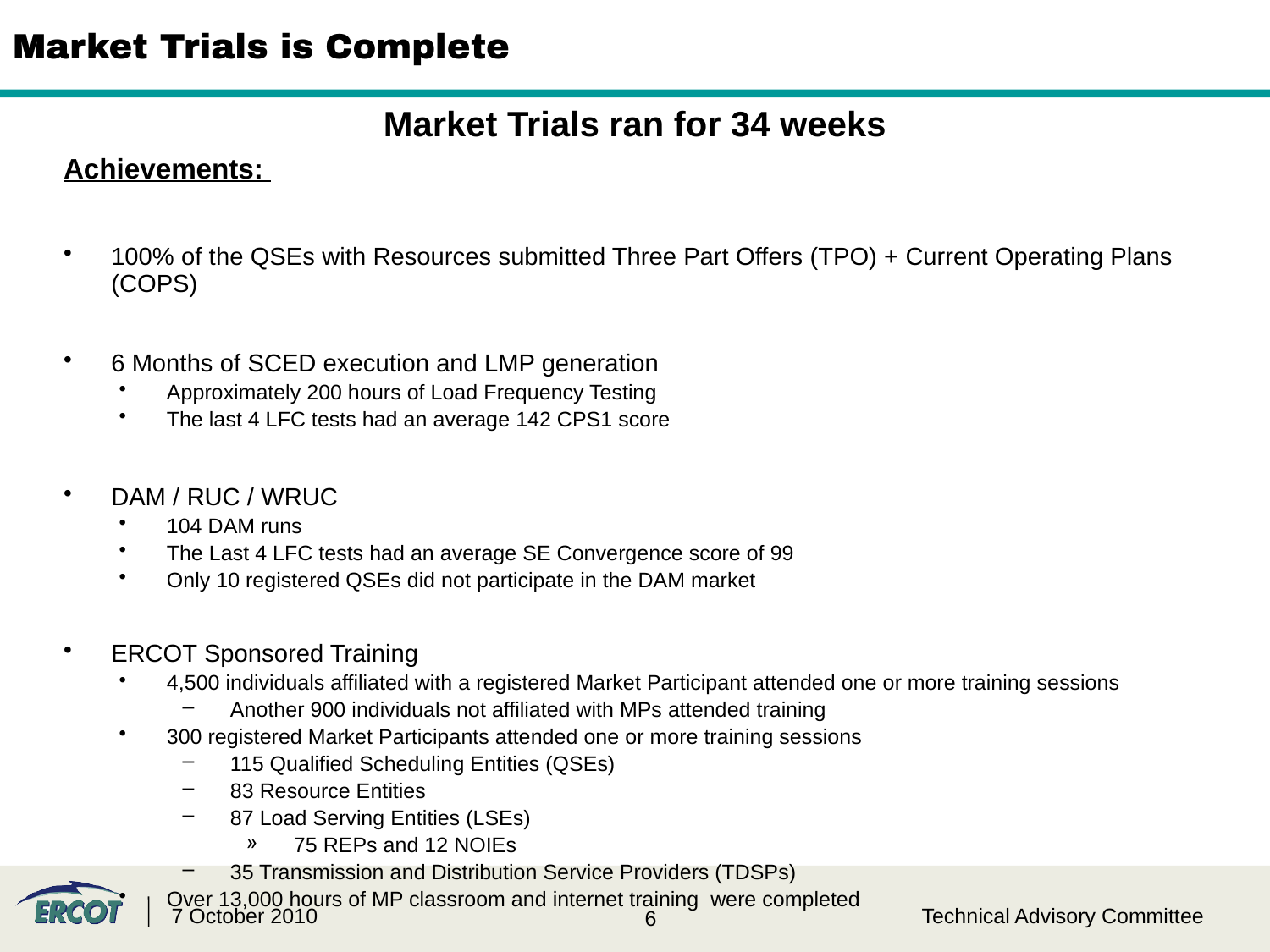

# Market Trials is Complete
Market Trials ran for 34 weeks
Achievements:

100% of the QSEs with Resources submitted Three Part Offers (TPO) + Current Operating Plans (COPS)

6 Months of SCED execution and LMP generation
Approximately 200 hours of Load Frequency Testing
The last 4 LFC tests had an average 142 CPS1 score

DAM / RUC / WRUC
104 DAM runs
The Last 4 LFC tests had an average SE Convergence score of 99
Only 10 registered QSEs did not participate in the DAM market

ERCOT Sponsored Training
4,500 individuals affiliated with a registered Market Participant attended one or more training sessions
Another 900 individuals not affiliated with MPs attended training
300 registered Market Participants attended one or more training sessions
115 Qualified Scheduling Entities (QSEs)
83 Resource Entities
87 Load Serving Entities (LSEs)
75 REPs and 12 NOIEs
35 Transmission and Distribution Service Providers (TDSPs)
Over 13,000 hours of MP classroom and internet training  were completed

7 October 2010
Technical Advisory Committee